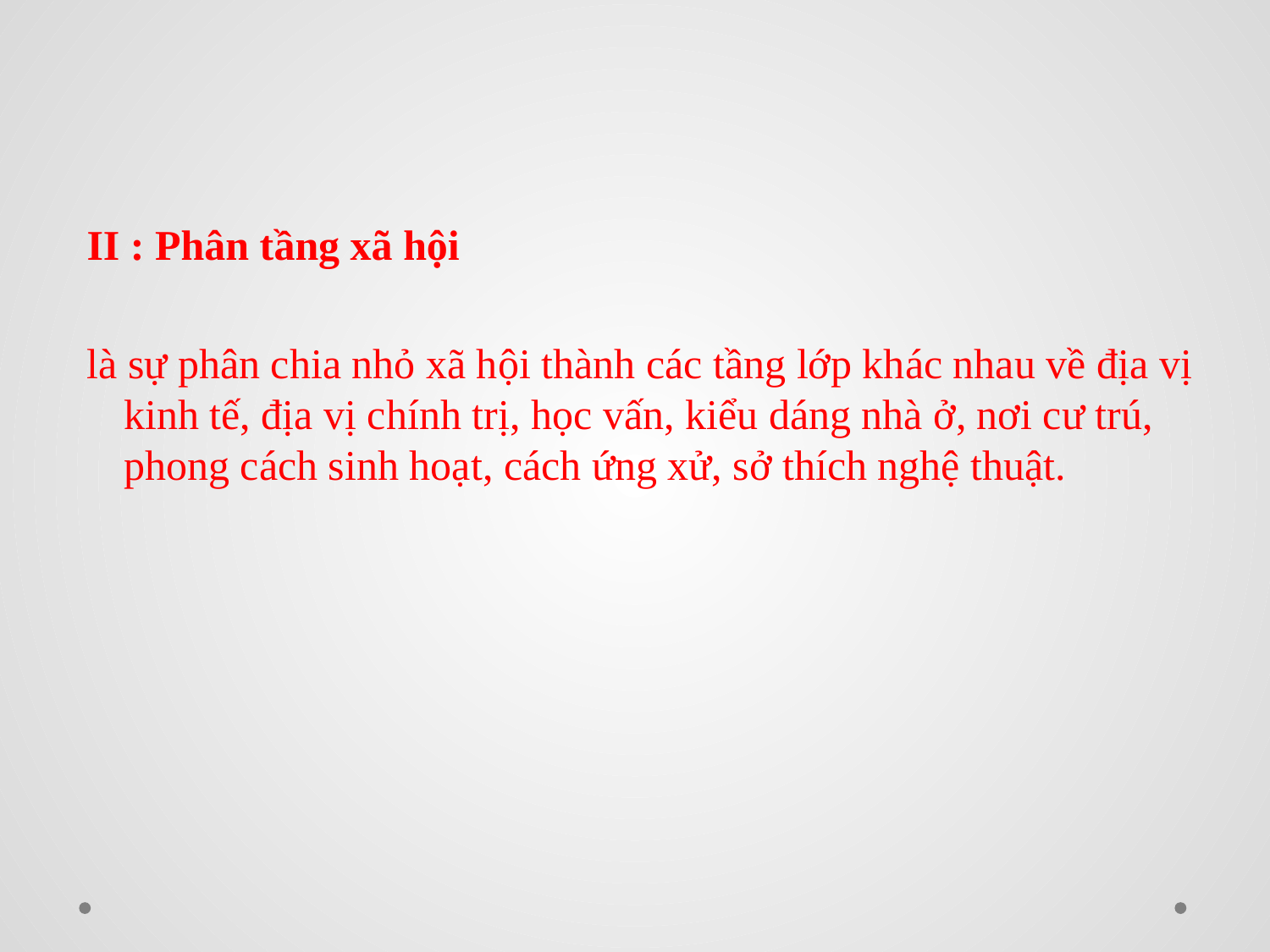

#
 II : Phân tầng xã hội

 là sự phân chia nhỏ xã hội thành các tầng lớp khác nhau về địa vị kinh tế, địa vị chính trị, học vấn, kiểu dáng nhà ở, nơi cư trú, phong cách sinh hoạt, cách ứng xử, sở thích nghệ thuật.